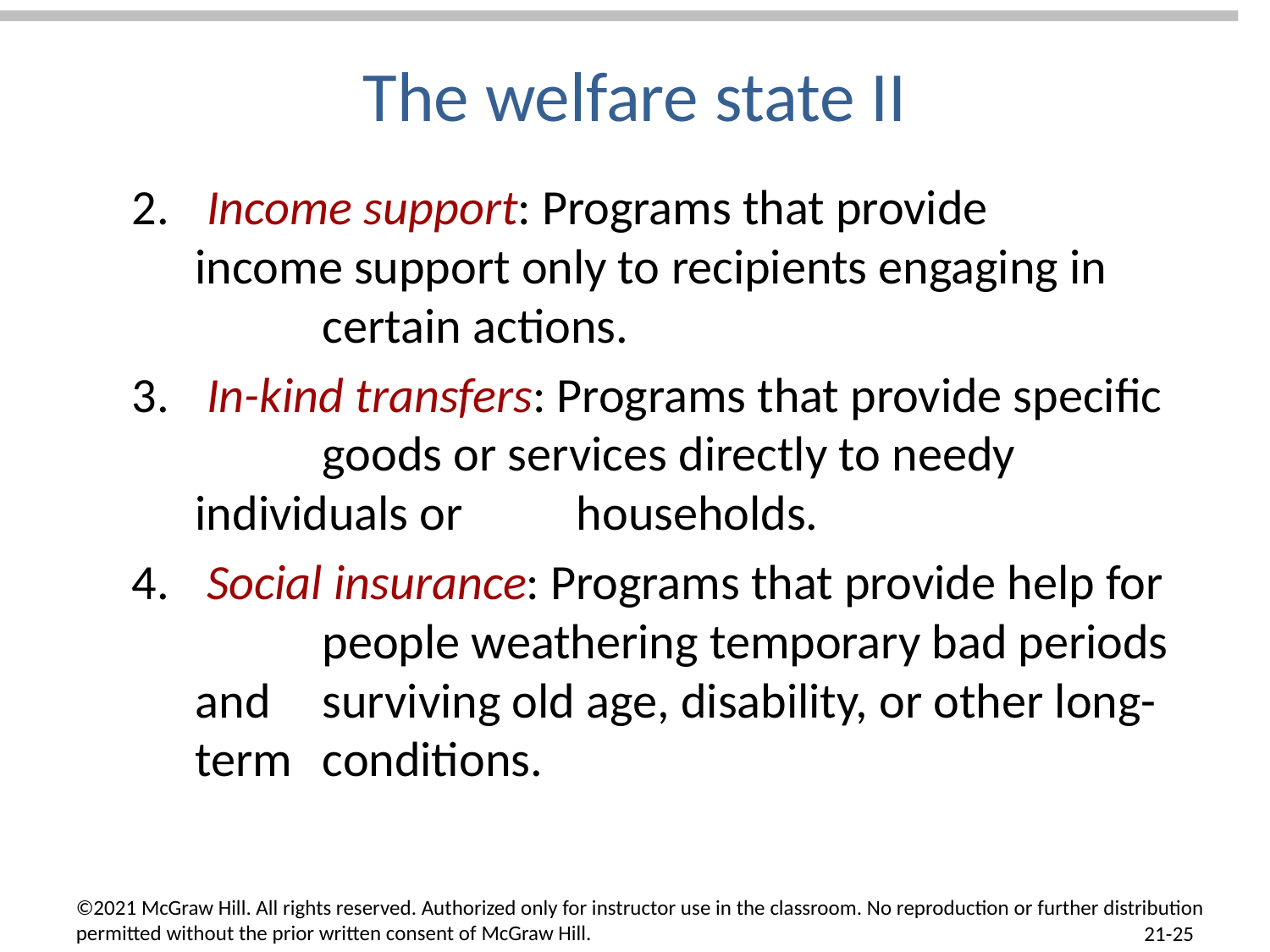

# The welfare state II
 Income support: Programs that provide	income support only to recipients engaging in 	certain actions.
 In-kind transfers: Programs that provide specific 	goods or services directly to needy individuals or 	households.
 Social insurance: Programs that provide help for 	people weathering temporary bad periods and 	surviving old age, disability, or other long-term 	conditions.